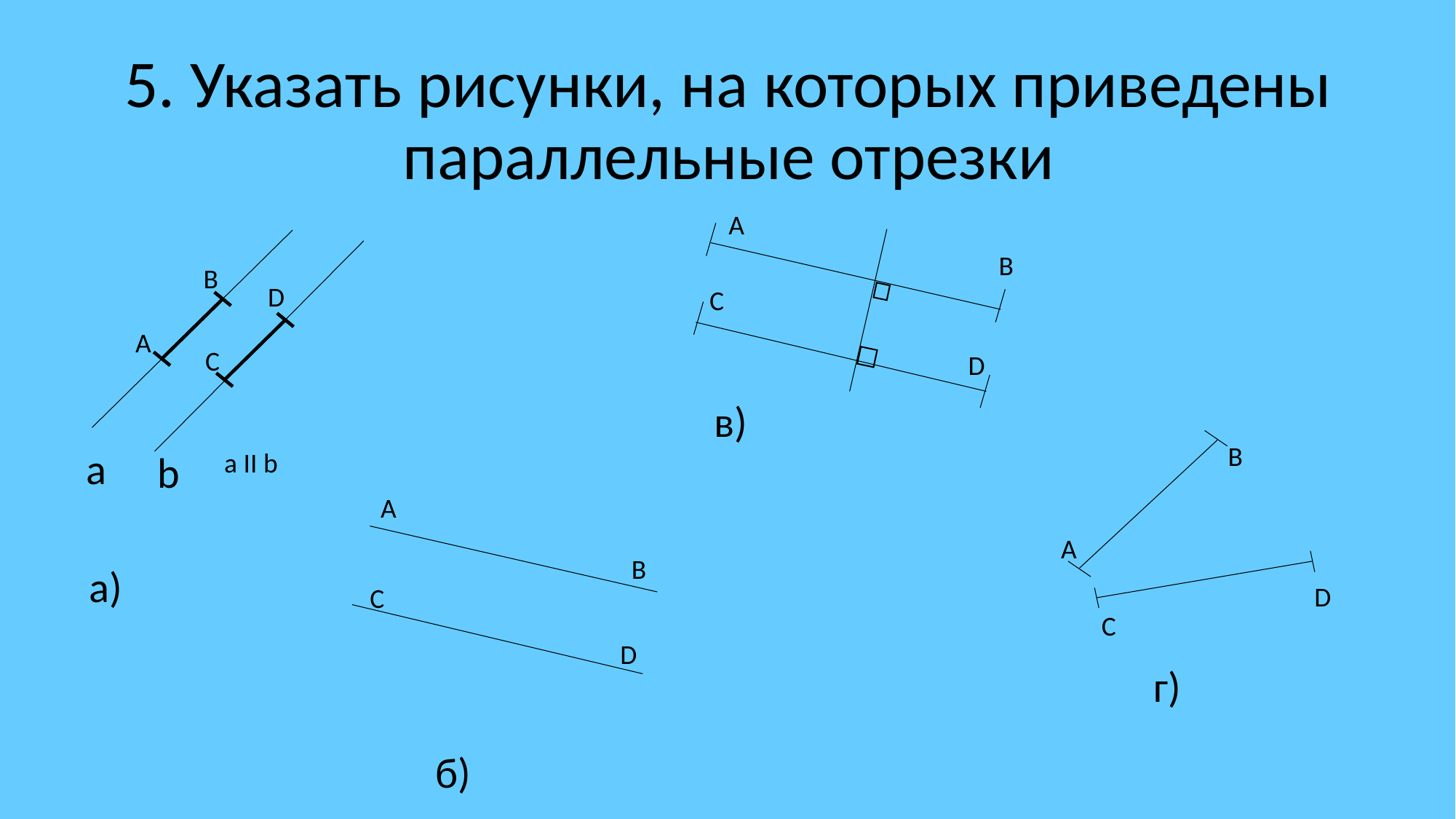

# 5. Указать рисунки, на которых приведены параллельные отрезки
A
B
C

D

в)
B
A
C
a
b
a II b
D
а)
B
A
D
C
г)
A
B
C
D
б)